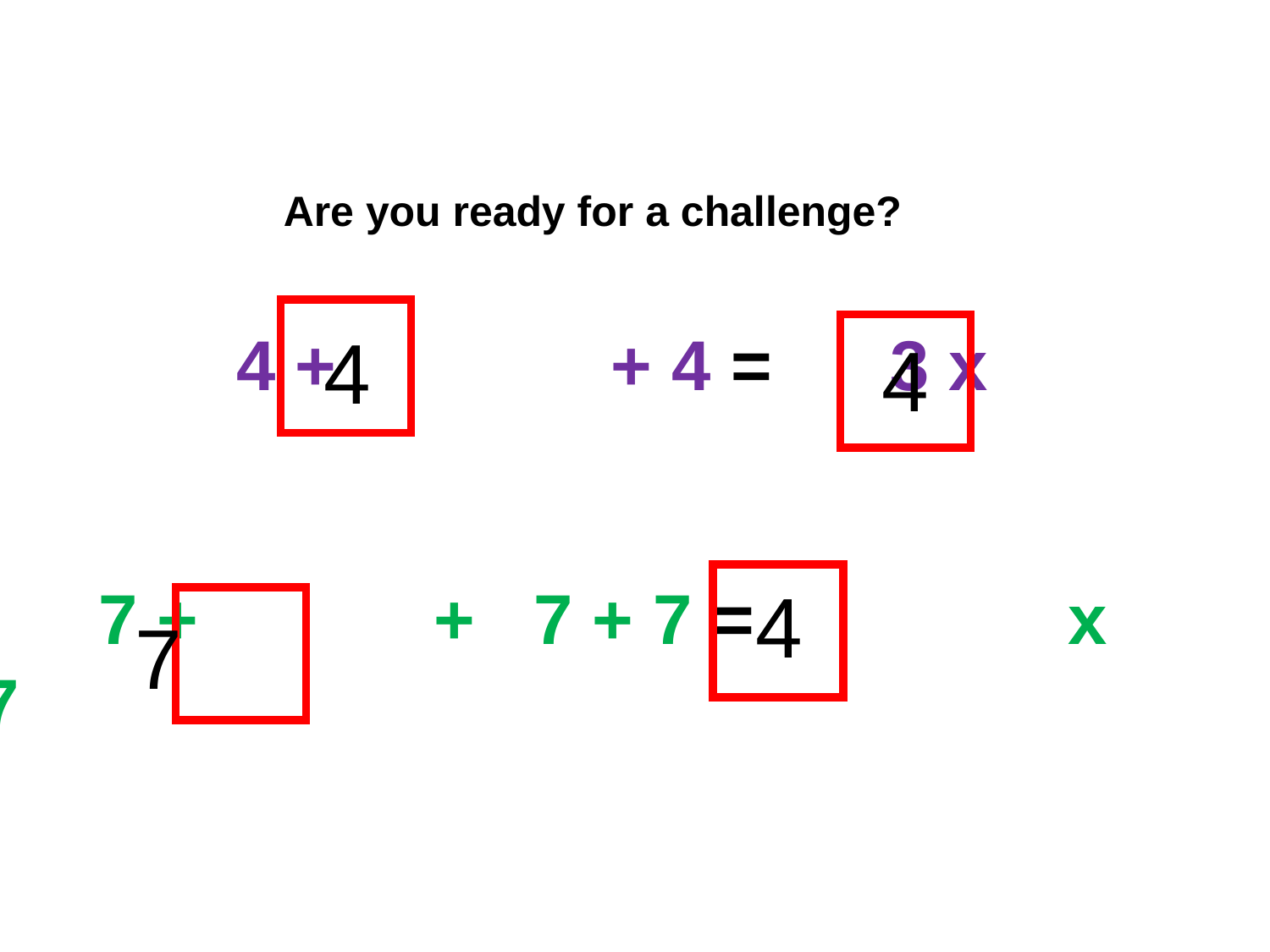

Are you ready for a challenge?

             4 +              + 4 =      3 x

      7 +            +   7 + 7 =                x 7

4

4

4

7